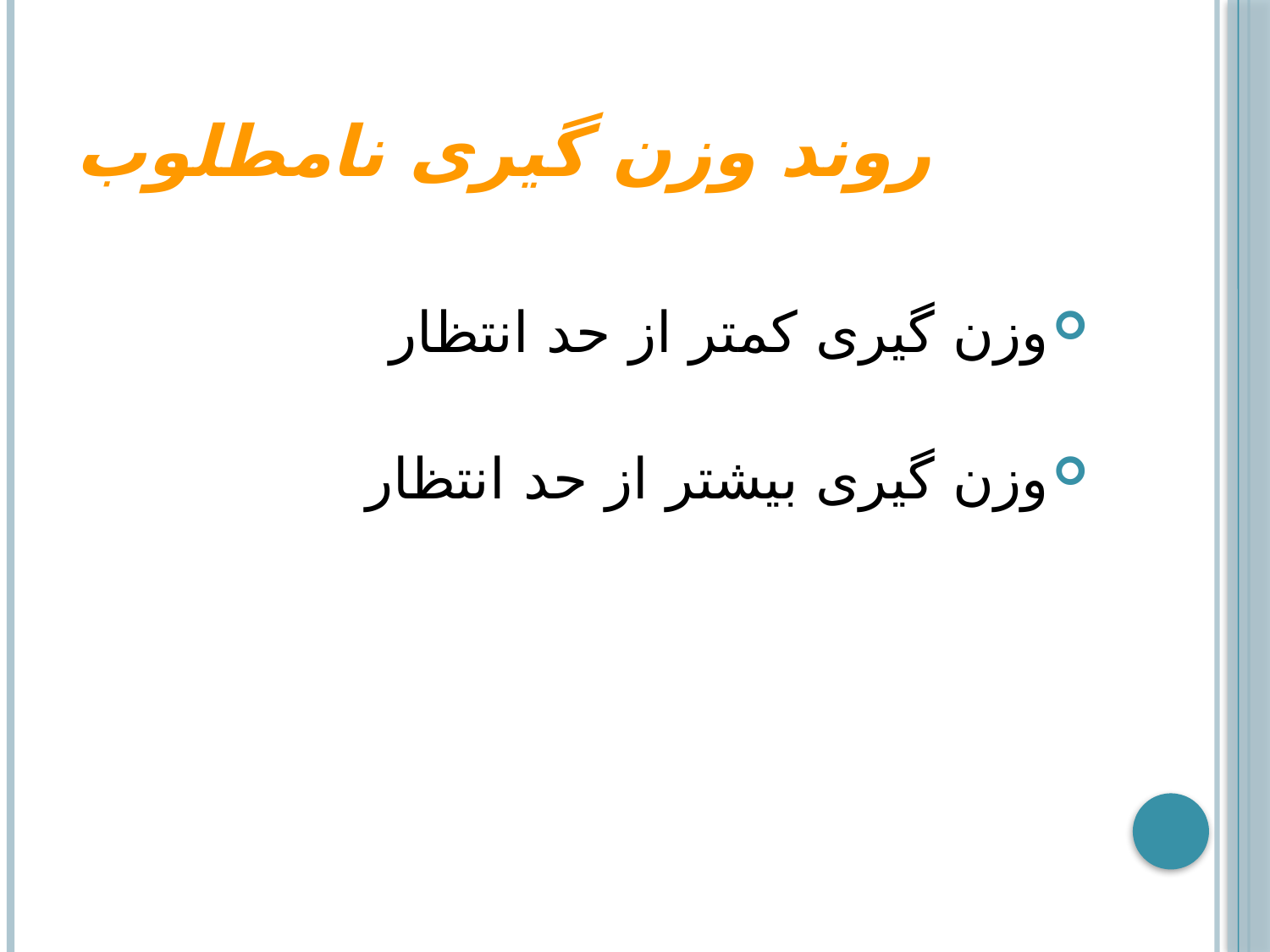

# روند وزن گیری نامطلوب
وزن گیری کمتر از حد انتظار
وزن گیری بیشتر از حد انتظار